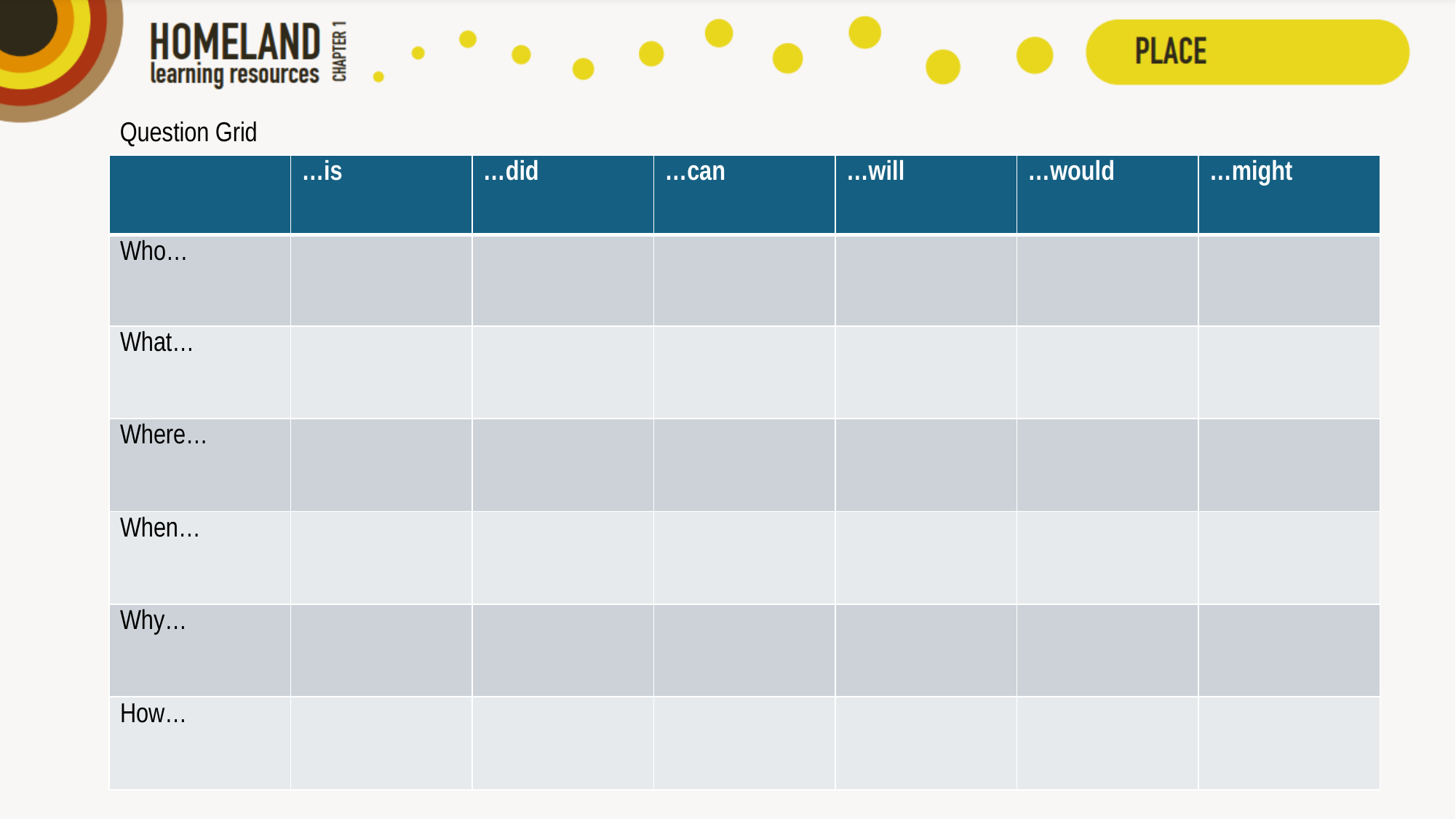

Question Grid
|  | …is | …did | …can | …will | …would | …might |
| --- | --- | --- | --- | --- | --- | --- |
| Who… |  |  |  |  |  |  |
| What… |  |  |  |  |  |  |
| Where… |  |  |  |  |  |  |
| When… |  |  |  |  |  |  |
| Why… |  |  |  |  |  |  |
| How… |  |  |  |  |  |  |